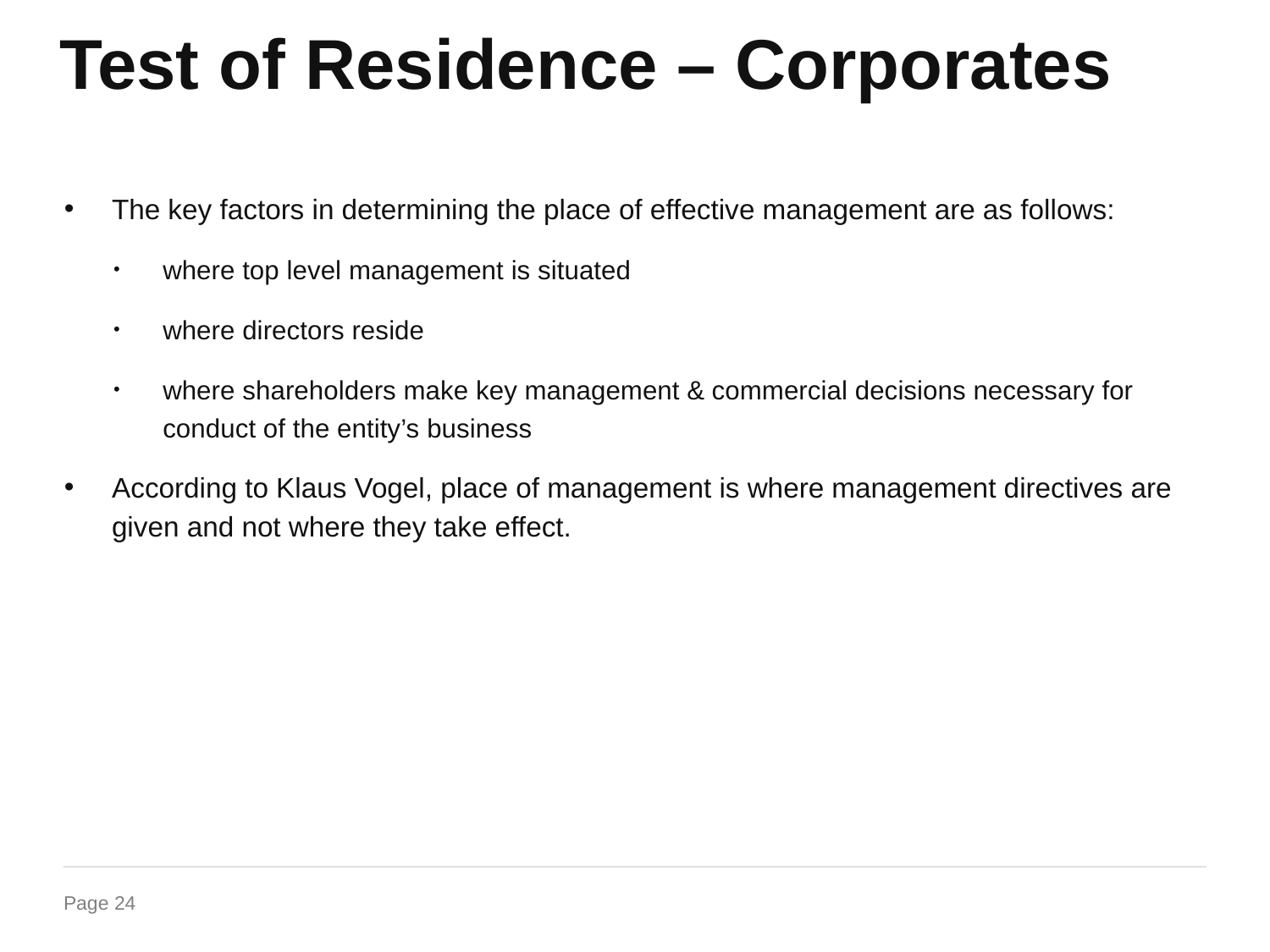

# Test of Residence – Corporates
The key factors in determining the place of effective management are as follows:
where top level management is situated
where directors reside
where shareholders make key management & commercial decisions necessary for conduct of the entity’s business
According to Klaus Vogel, place of management is where management directives are given and not where they take effect.